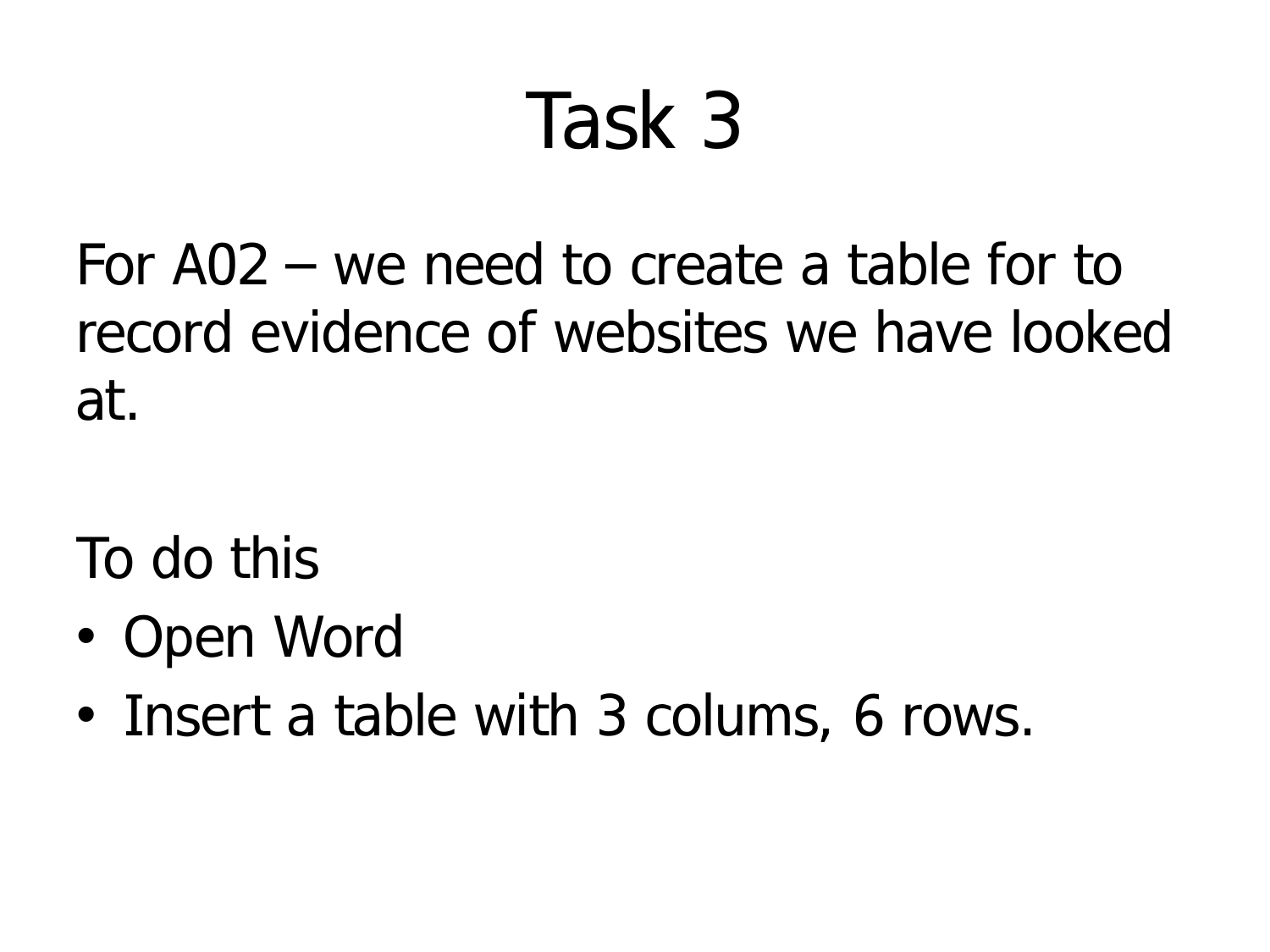

# Task 3
For A02 – we need to create a table for to record evidence of websites we have looked at.

To do this
Open Word
Insert a table with 3 colums, 6 rows.